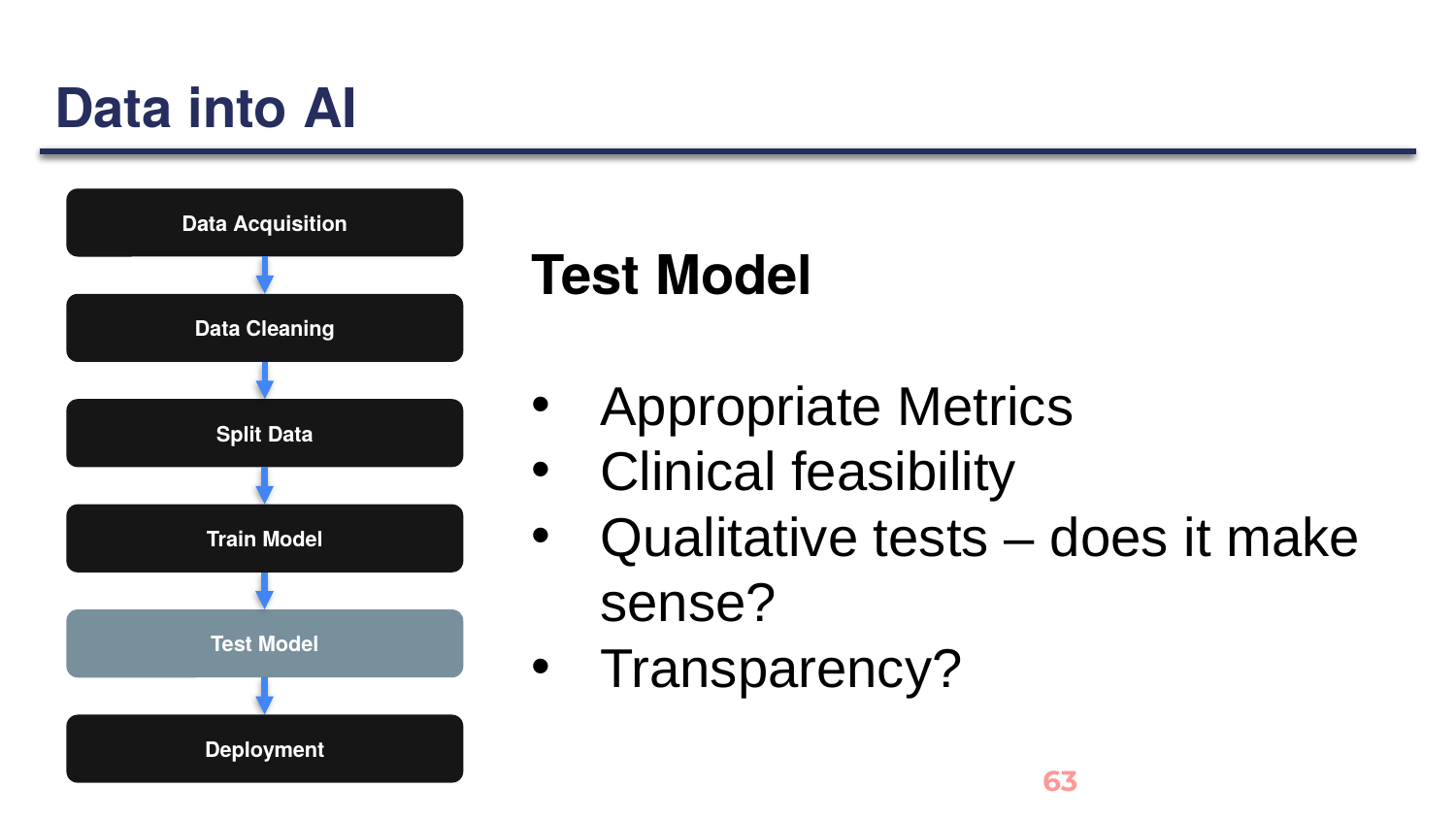

Data into AI
Data Acquisition

Test Model

Appropriate Metrics
Clinical feasibility
Qualitative tests – does it make sense?
Transparency?
Data Cleaning
Split Data
Train Model
Test Model
Deployment
63